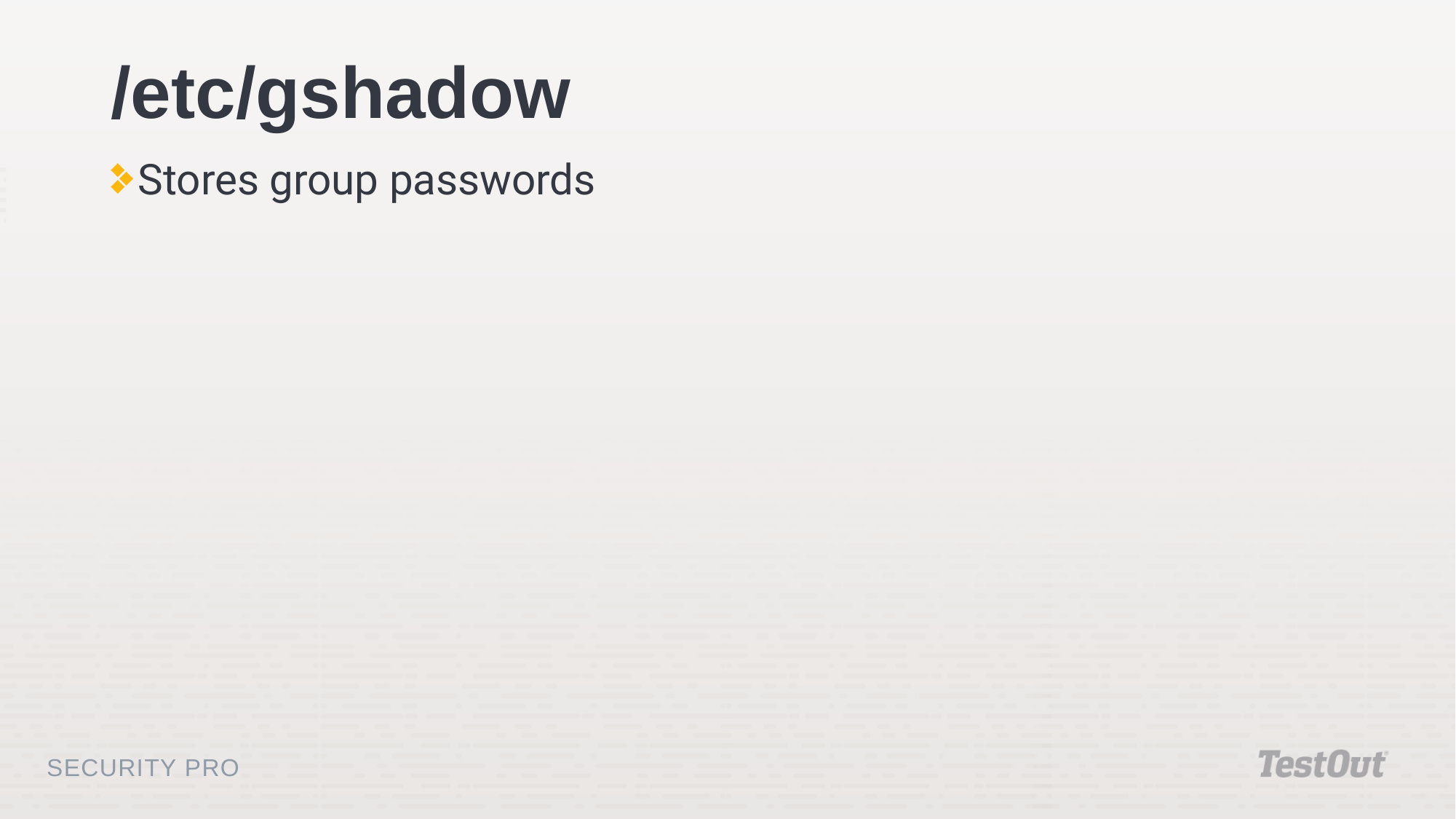

# /etc/gshadow
Stores group passwords
Security Pro